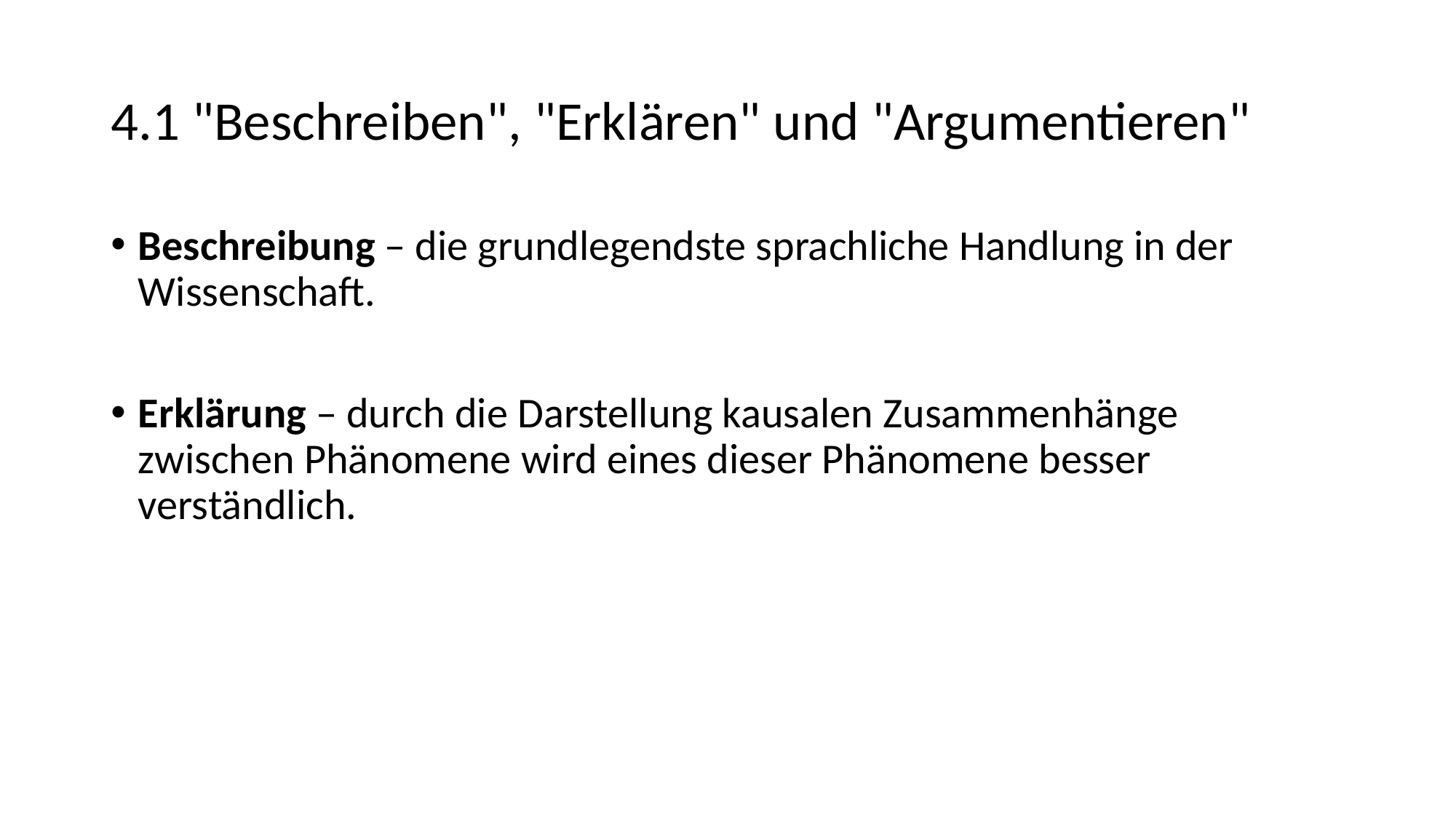

# 4.1 "Beschreiben", "Erklären" und "Argumentieren"
Beschreibung – die grundlegendste sprachliche Handlung in der Wissenschaft.

Erklärung – durch die Darstellung kausalen Zusammenhänge zwischen Phänomene wird eines dieser Phänomene besser verständlich.